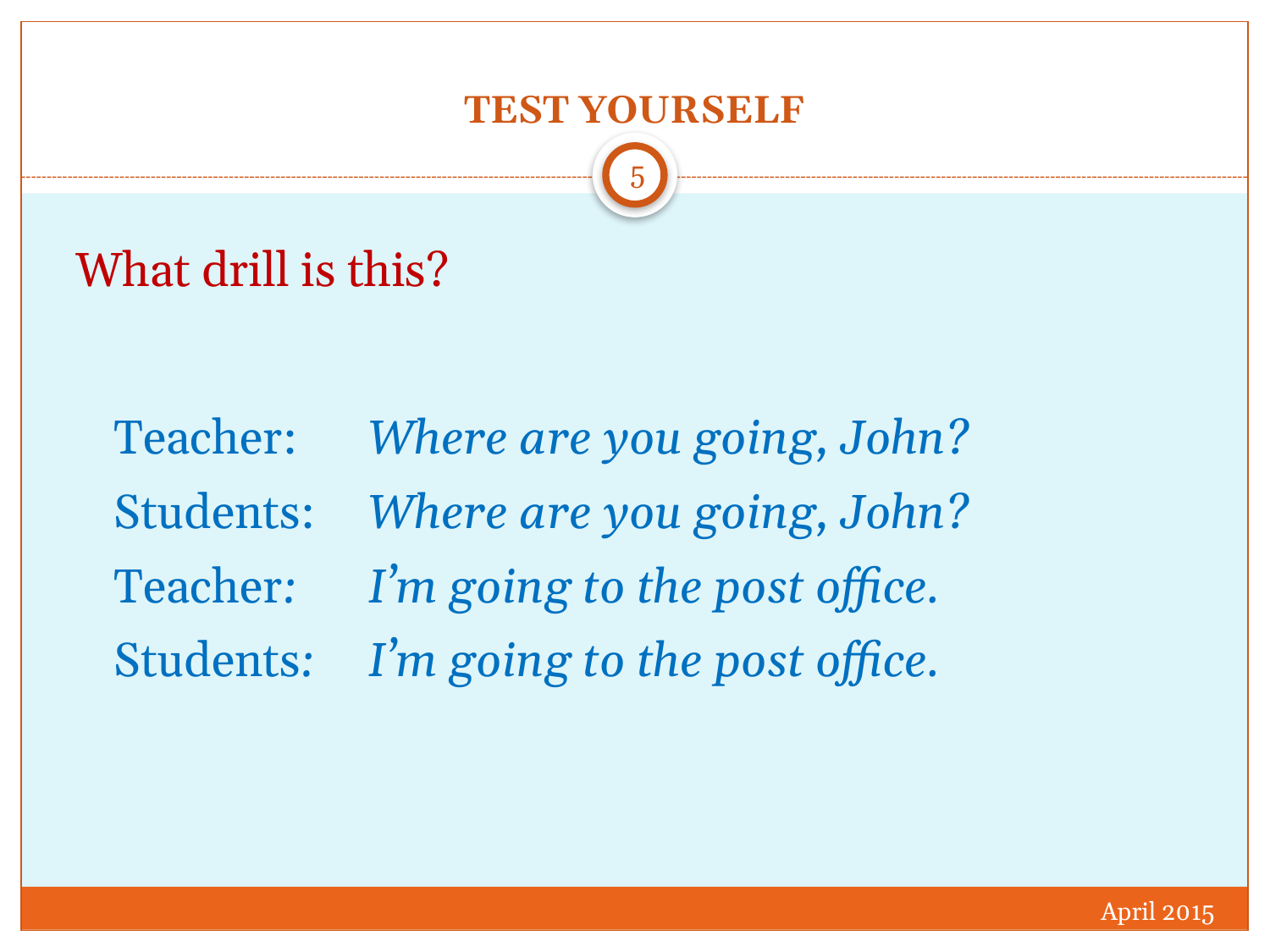

# TEST YOURSELF
5
What drill is this?

	Teacher:  	Where are you going, John?
Students: 	Where are you going, John?
Teacher:  	I’m going to the post office.
Students: 	I’m going to the post office.

April 2015